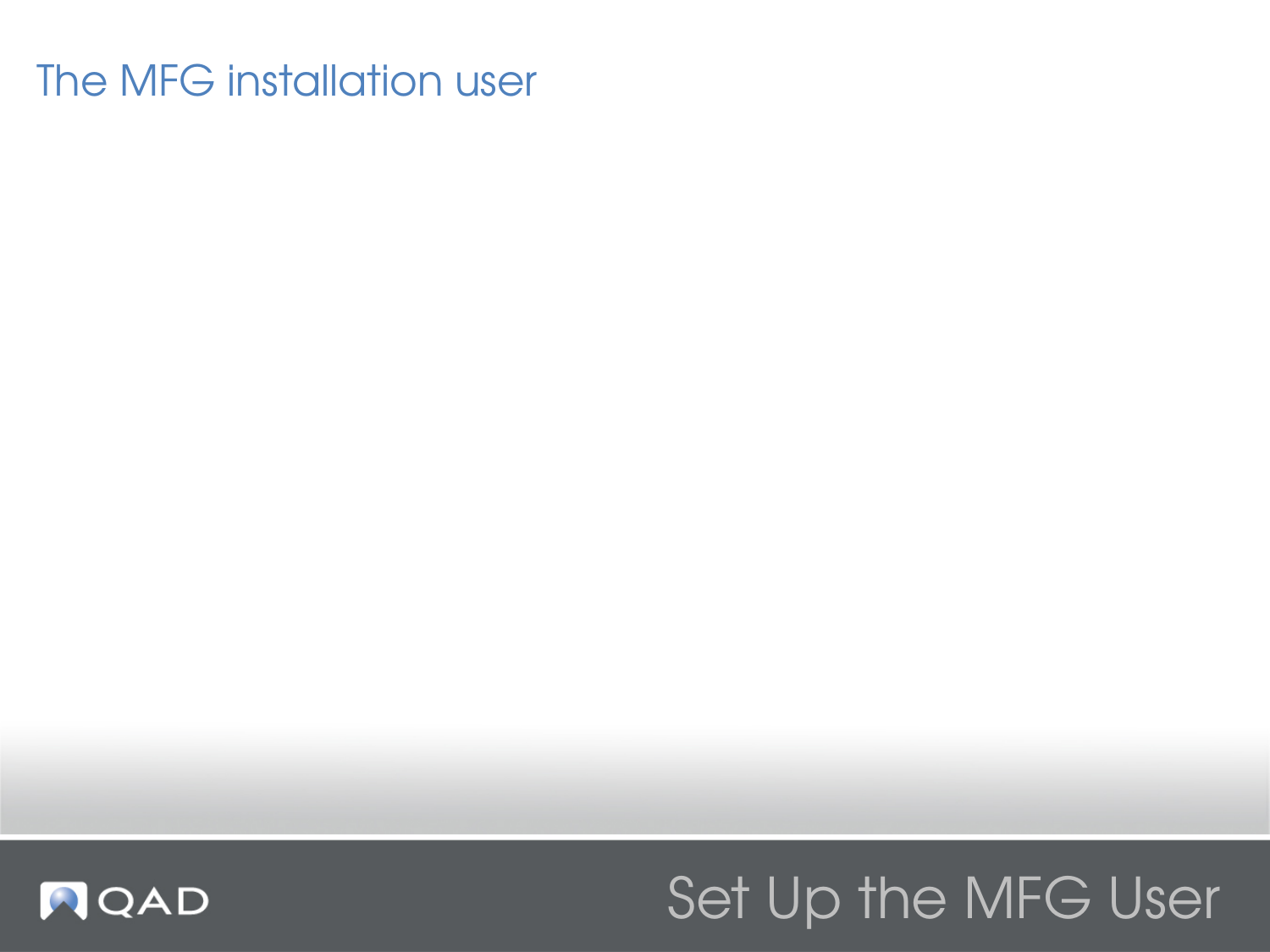

The MFG installation user
# Set Up the MFG User